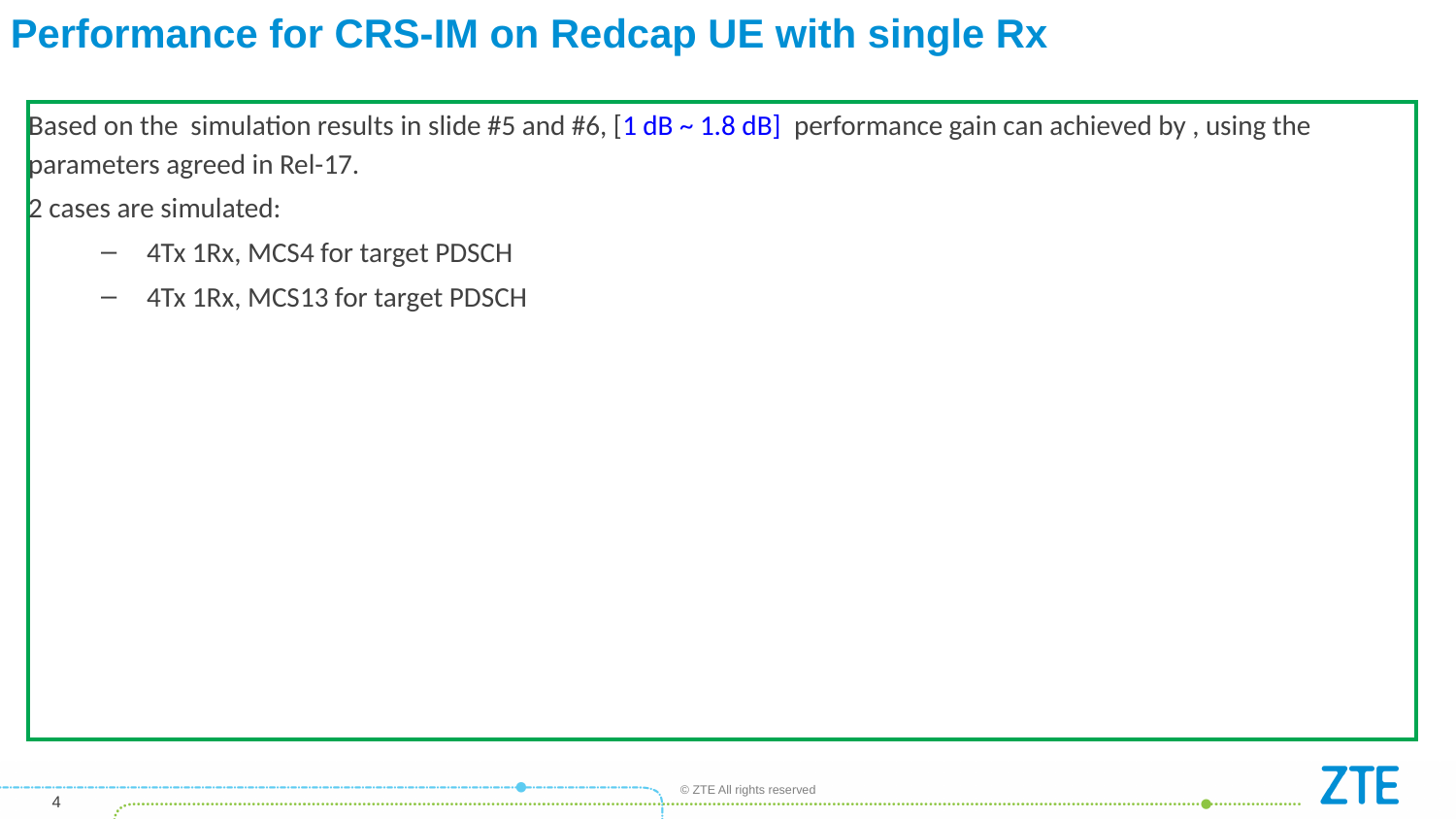

# Performance for CRS-IM on Redcap UE with single Rx
Based on the  simulation results in slide #5 and #6, [1 dB ~ 1.8 dB]  performance gain can achieved by , using the parameters agreed in Rel-17.
2 cases are simulated:
4Tx 1Rx, MCS4 for target PDSCH
4Tx 1Rx, MCS13 for target PDSCH